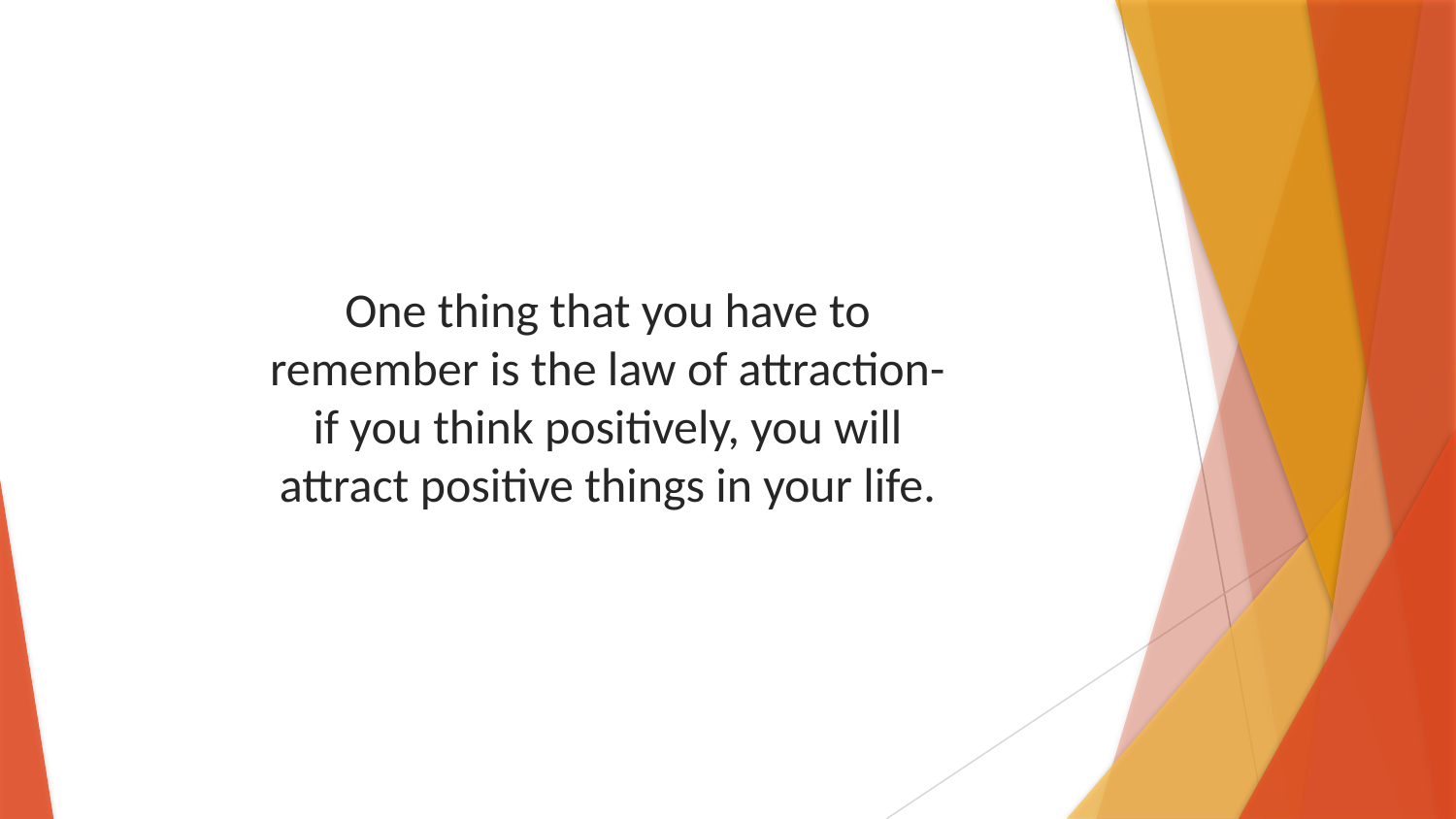

One thing that you have to remember is the law of attraction- if you think positively, you will attract positive things in your life.